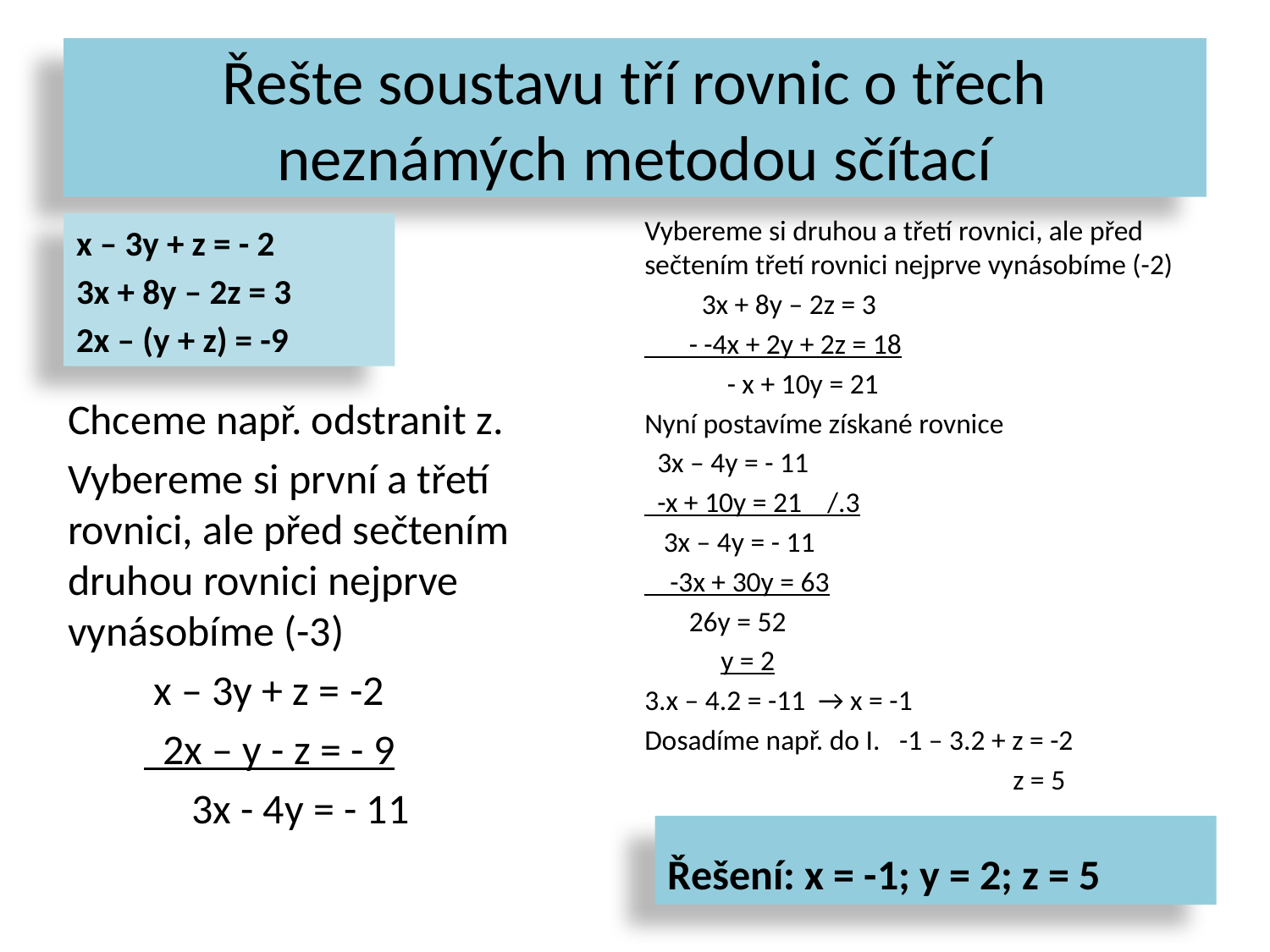

# Řešte soustavu tří rovnic o třech neznámých metodou sčítací
Vybereme si druhou a třetí rovnici, ale před sečtením třetí rovnici nejprve vynásobíme (-2)
         3x + 8y – 2z = 3
       - -4x + 2y + 2z = 18
             - x + 10y = 21
Nyní postavíme získané rovnice
  3x – 4y = - 11
  -x + 10y = 21    /.3
   3x – 4y = - 11
    -3x + 30y = 63
       26y = 52
            y = 2
3.x – 4.2 = -11  → x = -1
Dosadíme např. do I.   -1 – 3.2 + z = -2
                                                          z = 5

x – 3y + z = - 2
3x + 8y – 2z = 3
2x – (y + z) = -9
Chceme např. odstranit z.
Vybereme si první a třetí rovnici, ale před sečtením druhou rovnici nejprve vynásobíme (-3)
         x – 3y + z = -2
          2x – y - z = - 9
             3x - 4y = - 11

Řešení: x = -1; y = 2; z = 5